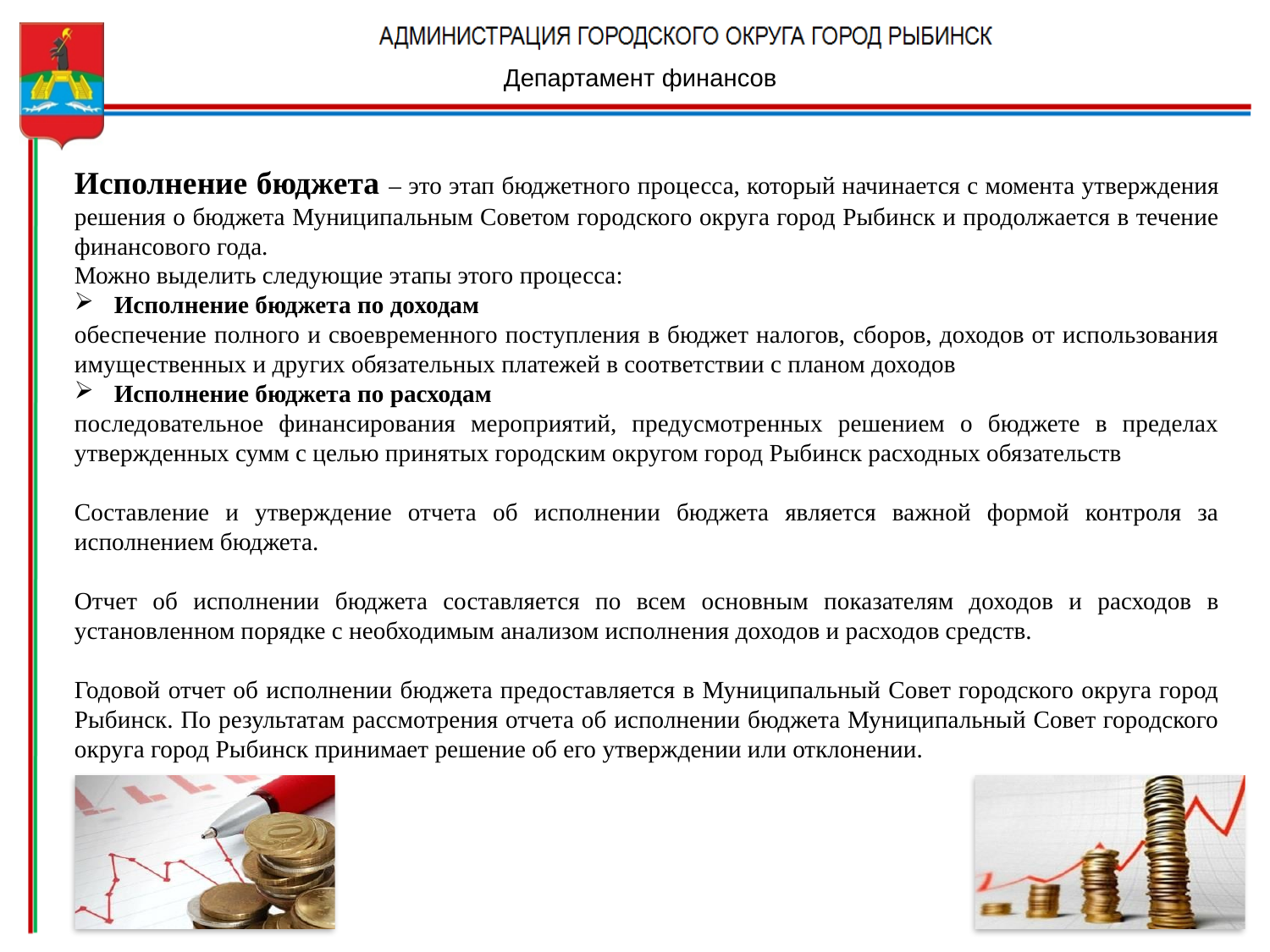

Департамент финансов
Исполнение бюджета – это этап бюджетного процесса, который начинается с момента утверждения решения о бюджета Муниципальным Советом городского округа город Рыбинск и продолжается в течение финансового года.
Можно выделить следующие этапы этого процесса:
Исполнение бюджета по доходам
обеспечение полного и своевременного поступления в бюджет налогов, сборов, доходов от использования имущественных и других обязательных платежей в соответствии с планом доходов
Исполнение бюджета по расходам
последовательное финансирования мероприятий, предусмотренных решением о бюджете в пределах утвержденных сумм с целью принятых городским округом город Рыбинск расходных обязательств

Составление и утверждение отчета об исполнении бюджета является важной формой контроля за исполнением бюджета.

Отчет об исполнении бюджета составляется по всем основным показателям доходов и расходов в установленном порядке с необходимым анализом исполнения доходов и расходов средств.

Годовой отчет об исполнении бюджета предоставляется в Муниципальный Совет городского округа город Рыбинск. По результатам рассмотрения отчета об исполнении бюджета Муниципальный Совет городского округа город Рыбинск принимает решение об его утверждении или отклонении.